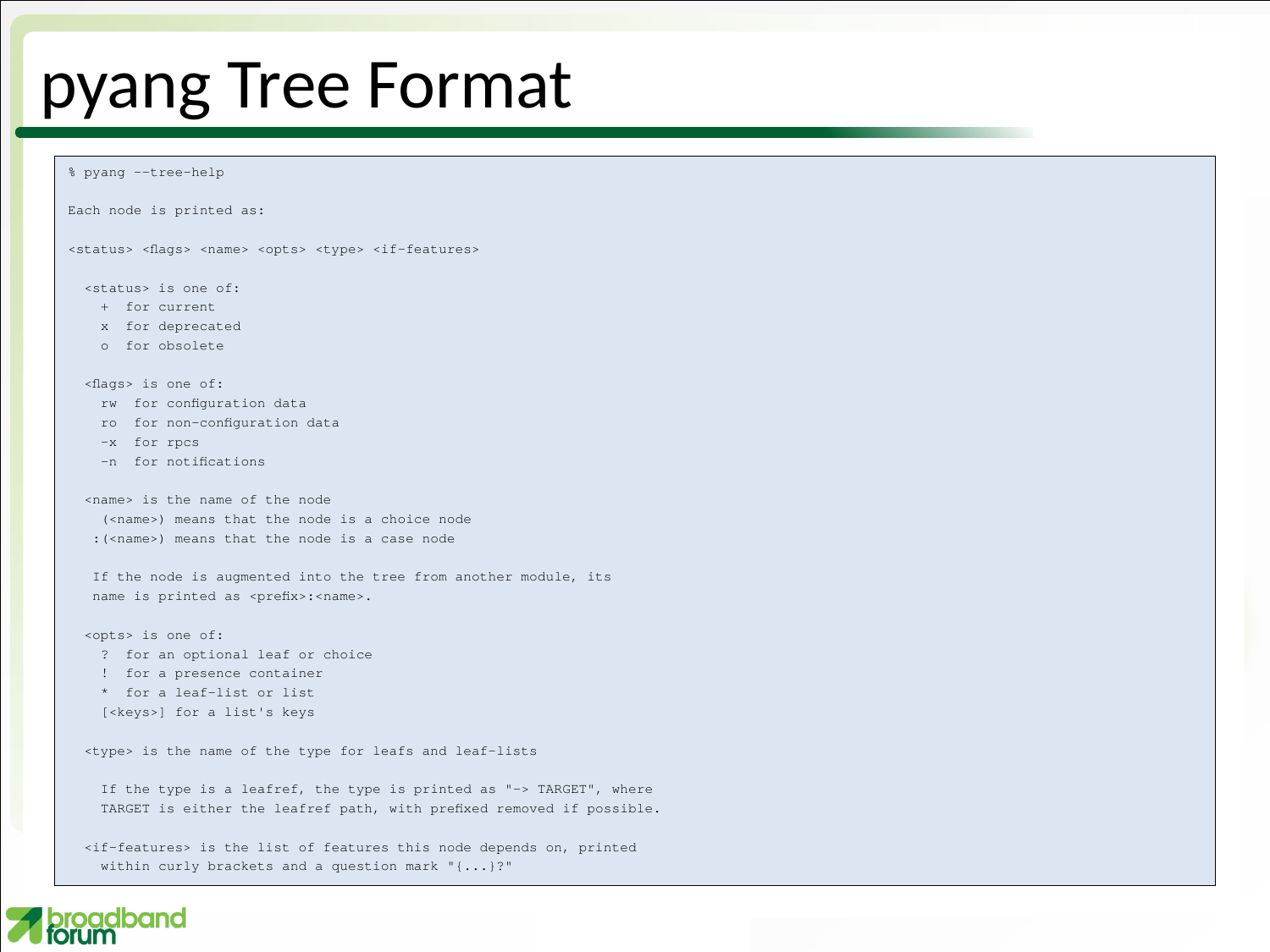

# pyang Tree Format
% pyang --tree-help

Each node is printed as:

<status> <flags> <name> <opts> <type> <if-features>

  <status> is one of:
    +  for current
    x  for deprecated
    o  for obsolete

  <flags> is one of:
    rw  for configuration data
    ro  for non-configuration data
    -x  for rpcs
    -n  for notifications

  <name> is the name of the node
    (<name>) means that the node is a choice node
   :(<name>) means that the node is a case node

   If the node is augmented into the tree from another module, its
   name is printed as <prefix>:<name>.

  <opts> is one of:
    ?  for an optional leaf or choice
    !  for a presence container
    *  for a leaf-list or list
    [<keys>] for a list's keys

  <type> is the name of the type for leafs and leaf-lists

    If the type is a leafref, the type is printed as "-> TARGET", where
    TARGET is either the leafref path, with prefixed removed if possible.

  <if-features> is the list of features this node depends on, printed
    within curly brackets and a question mark "{...}?"